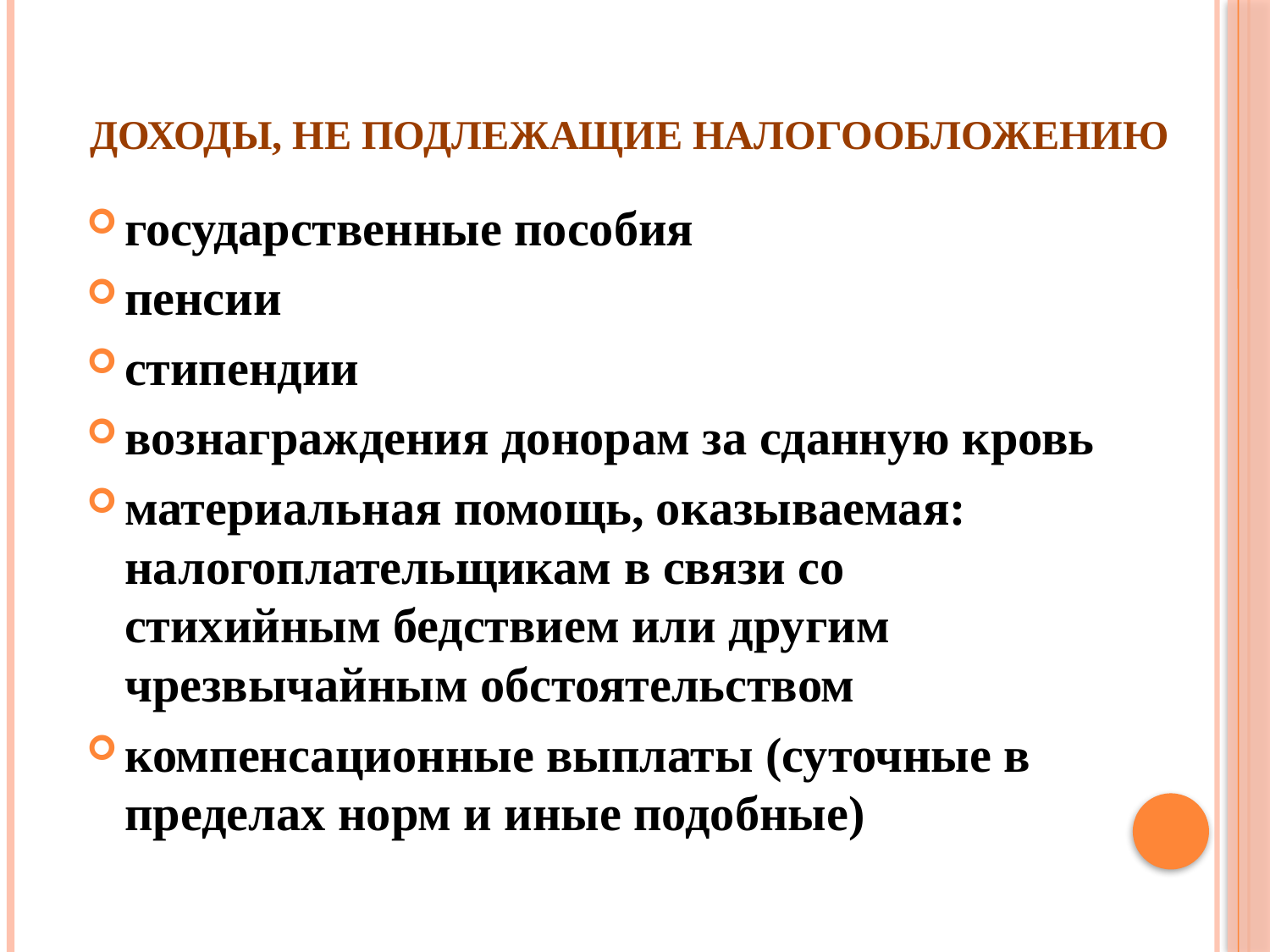

# Доходы, не подлежащие налогообложению
государственные пособия
пенсии
стипендии
вознаграждения донорам за сданную кровь
материальная помощь, оказываемая: налогоплательщикам в связи со стихийным бедствием или другим чрезвычайным обстоятельством
компенсационные выплаты (суточные в пределах норм и иные подобные)